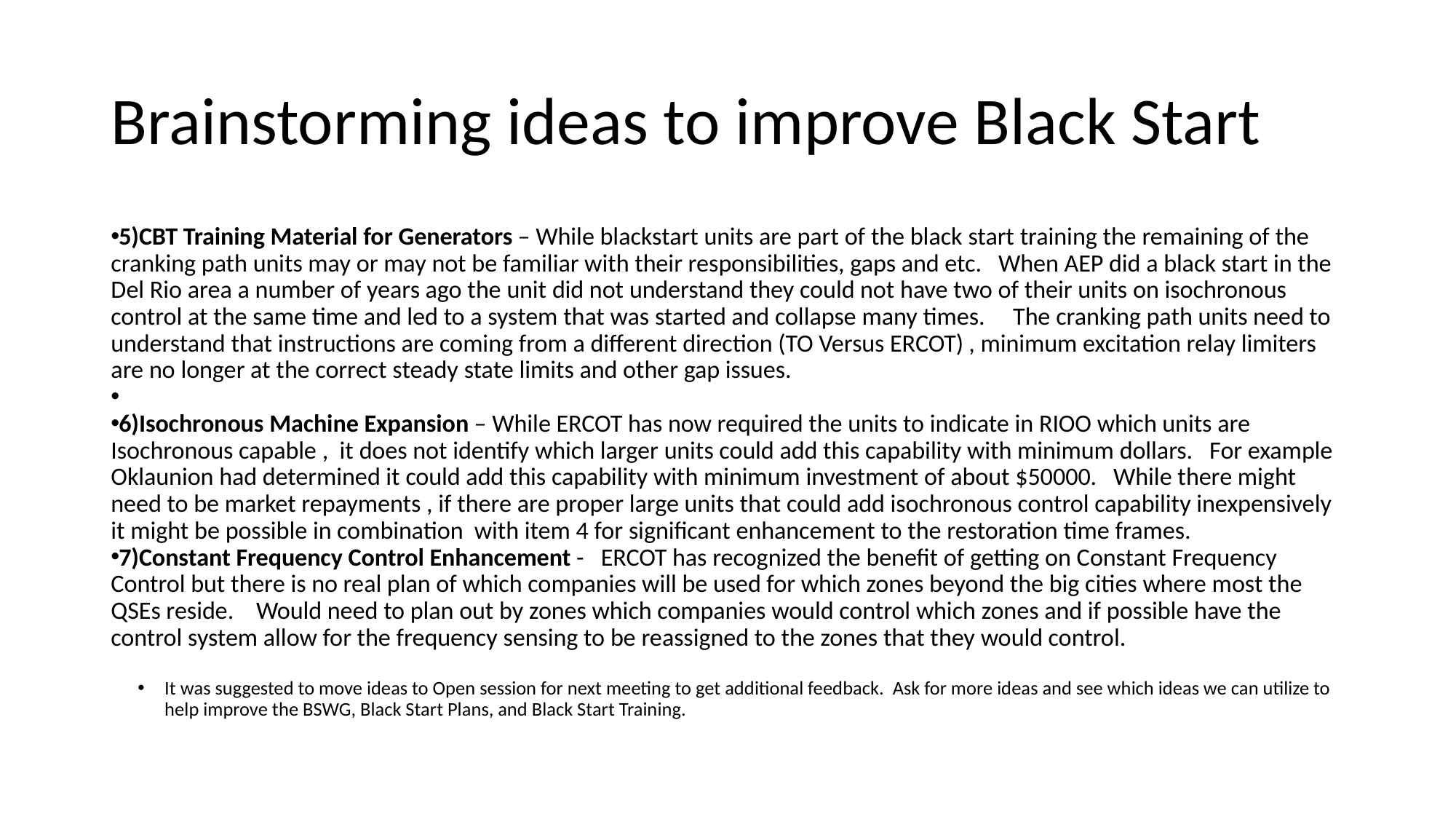

# Brainstorming ideas to improve Black Start
5)CBT Training Material for Generators – While blackstart units are part of the black start training the remaining of the cranking path units may or may not be familiar with their responsibilities, gaps and etc.   When AEP did a black start in the Del Rio area a number of years ago the unit did not understand they could not have two of their units on isochronous control at the same time and led to a system that was started and collapse many times.     The cranking path units need to understand that instructions are coming from a different direction (TO Versus ERCOT) , minimum excitation relay limiters are no longer at the correct steady state limits and other gap issues.

6)Isochronous Machine Expansion – While ERCOT has now required the units to indicate in RIOO which units are Isochronous capable ,  it does not identify which larger units could add this capability with minimum dollars.   For example Oklaunion had determined it could add this capability with minimum investment of about $50000.   While there might need to be market repayments , if there are proper large units that could add isochronous control capability inexpensively it might be possible in combination  with item 4 for significant enhancement to the restoration time frames.
7)Constant Frequency Control Enhancement -   ERCOT has recognized the benefit of getting on Constant Frequency Control but there is no real plan of which companies will be used for which zones beyond the big cities where most the QSEs reside.    Would need to plan out by zones which companies would control which zones and if possible have the control system allow for the frequency sensing to be reassigned to the zones that they would control.

It was suggested to move ideas to Open session for next meeting to get additional feedback.  Ask for more ideas and see which ideas we can utilize to help improve the BSWG, Black Start Plans, and Black Start Training.